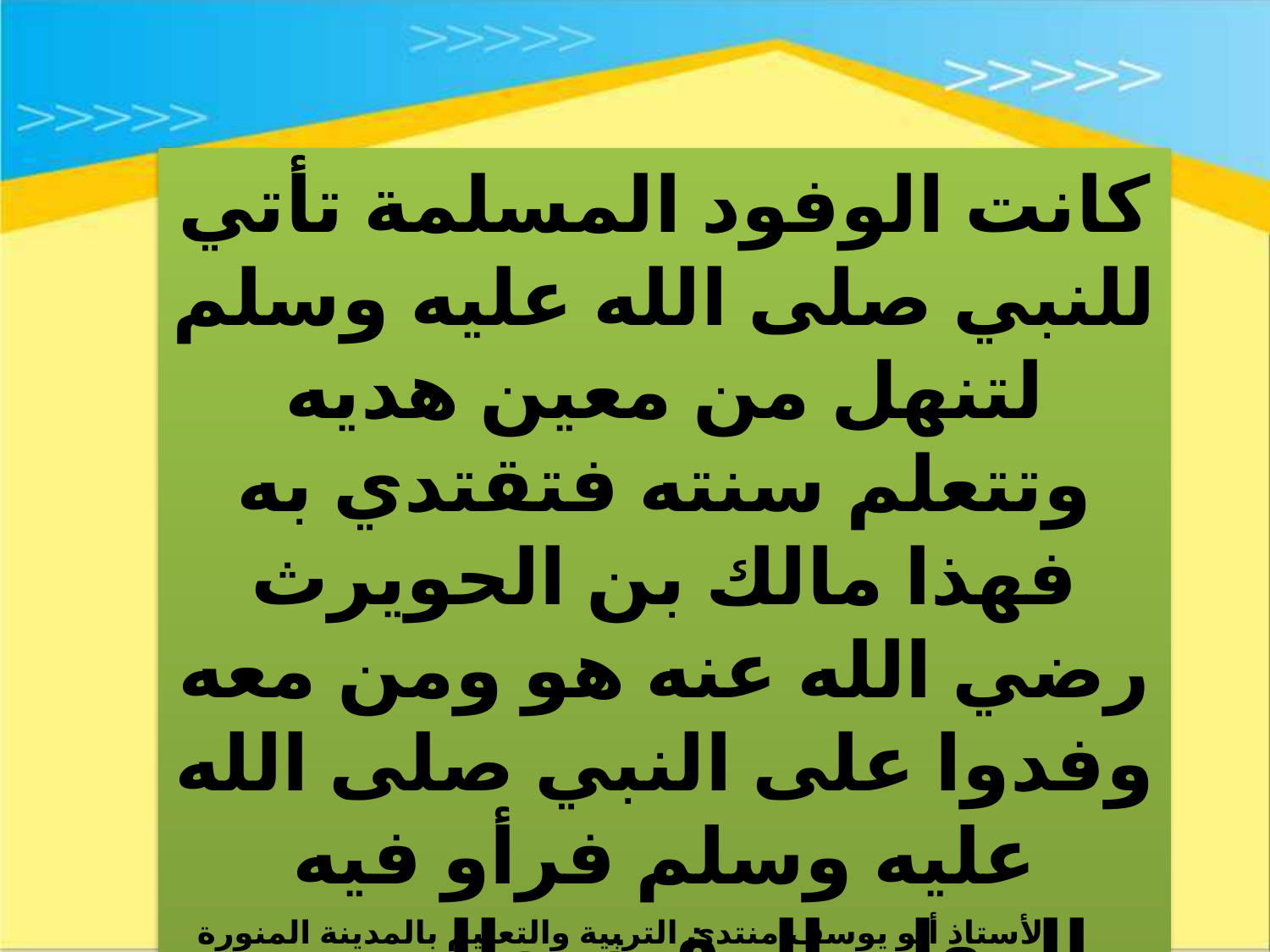

كانت الوفود المسلمة تأتي للنبي صلى الله عليه وسلم لتنهل من معين هديه وتتعلم سنته فتقتدي به فهذا مالك بن الحويرث رضي الله عنه هو ومن معه وفدوا على النبي صلى الله عليه وسلم فرأو فيه المعلم الرفيق والمربي الرحيم كما في الحديث الآتي :
الأستاذ أبو يوسف منتدى التربية والتعليم بالمدينة المنورة